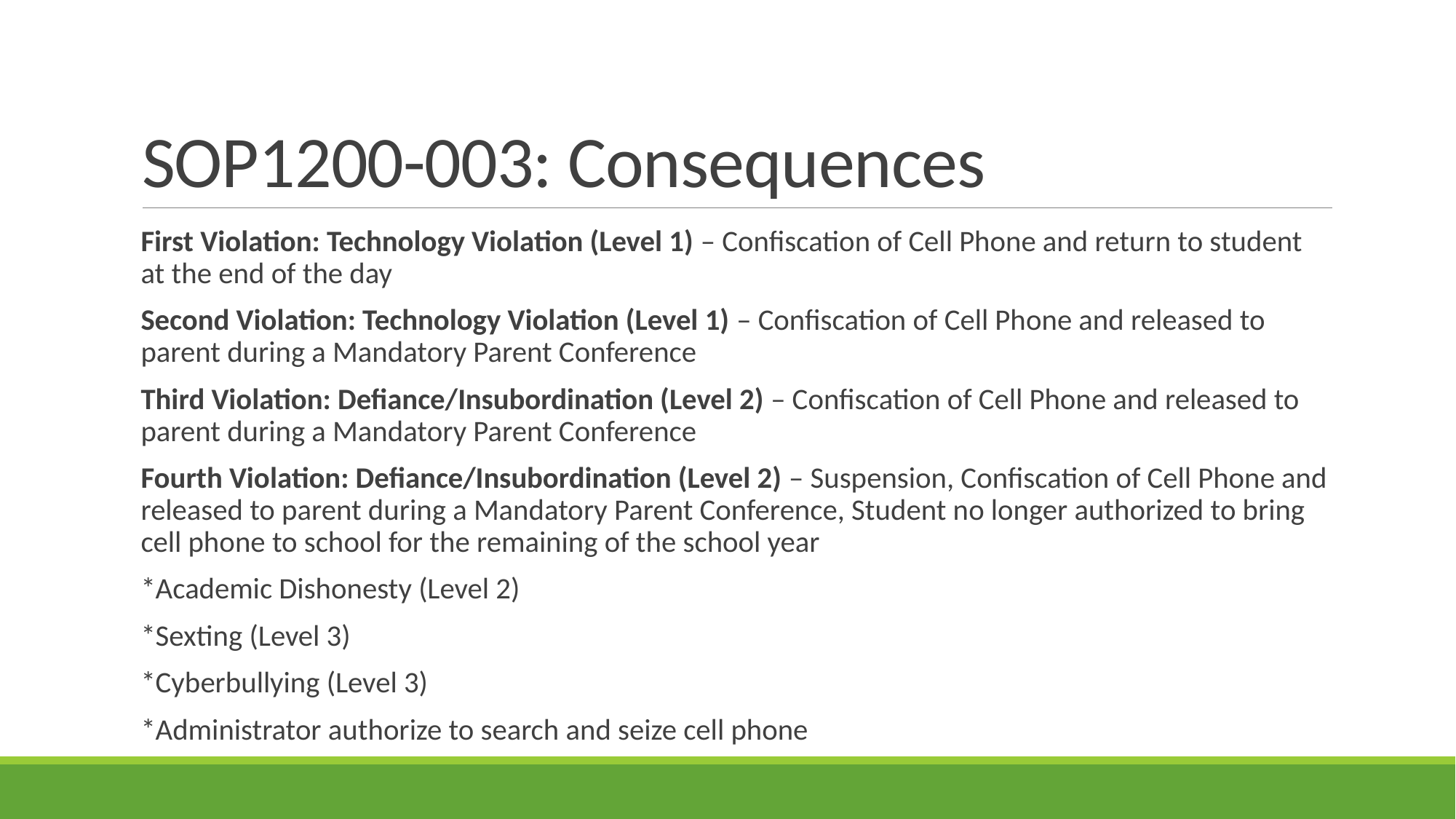

# SOP1200-003: Consequences
First Violation: Technology Violation (Level 1) – Confiscation of Cell Phone and return to student at the end of the day
Second Violation: Technology Violation (Level 1) – Confiscation of Cell Phone and released to parent during a Mandatory Parent Conference
Third Violation: Defiance/Insubordination (Level 2) – Confiscation of Cell Phone and released to parent during a Mandatory Parent Conference
Fourth Violation: Defiance/Insubordination (Level 2) – Suspension, Confiscation of Cell Phone and released to parent during a Mandatory Parent Conference, Student no longer authorized to bring cell phone to school for the remaining of the school year
*Academic Dishonesty (Level 2)
*Sexting (Level 3)
*Cyberbullying (Level 3)
*Administrator authorize to search and seize cell phone